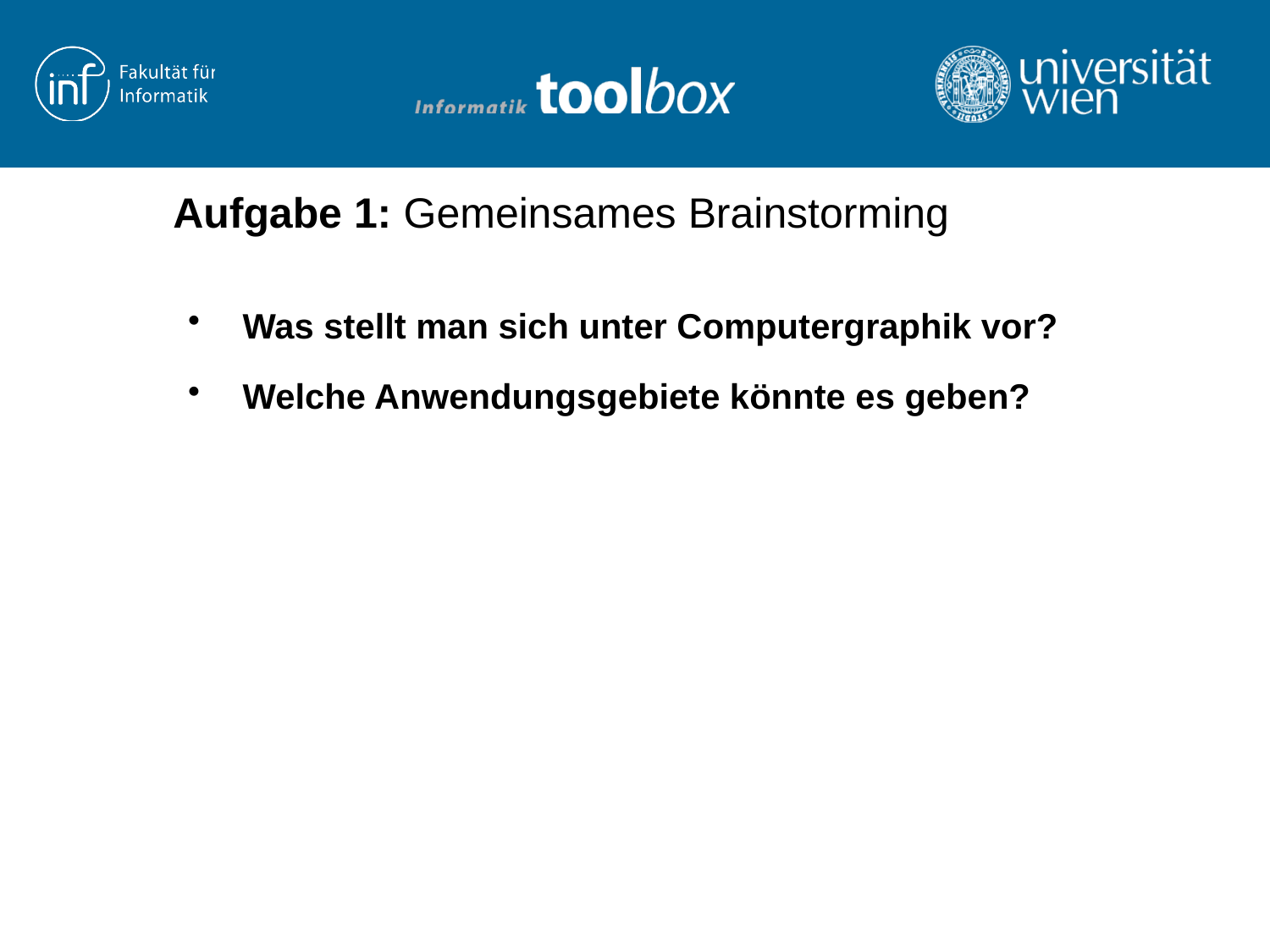

# Aufgabe 1: Gemeinsames Brainstorming
 Was stellt man sich unter Computergraphik vor?
 Welche Anwendungsgebiete könnte es geben?